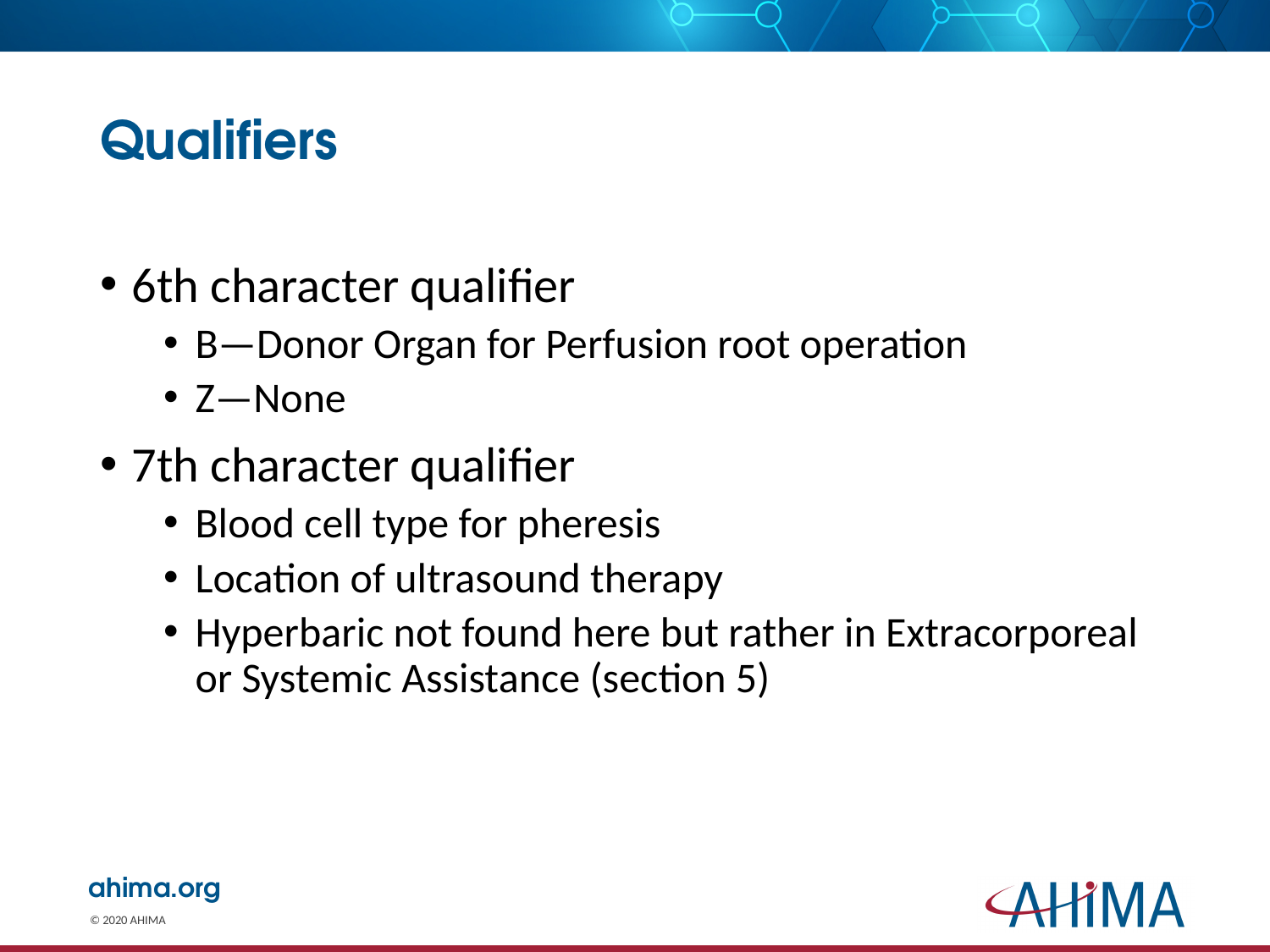

# Qualifiers
6th character qualifier
B—Donor Organ for Perfusion root operation
Z—None
7th character qualifier
Blood cell type for pheresis
Location of ultrasound therapy
Hyperbaric not found here but rather in Extracorporeal or Systemic Assistance (section 5)